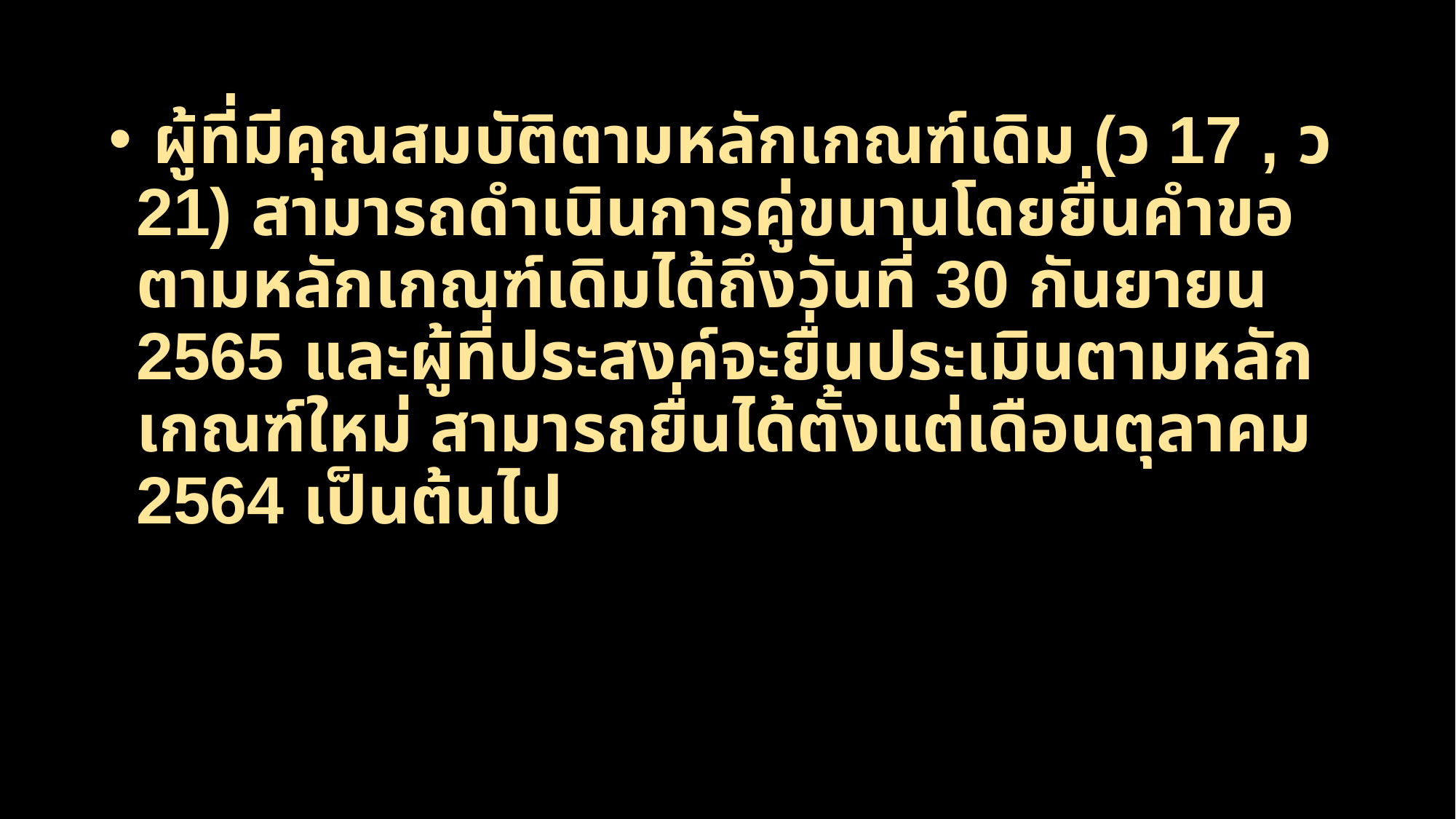

ผู้ที่มีคุณสมบัติตามหลักเกณฑ์เดิม (ว 17 , ว 21) สามารถดำเนินการคู่ขนานโดยยื่นคำขอตามหลักเกณฑ์เดิมได้ถึงวันที่ 30 กันยายน 2565 และผู้ที่ประสงค์จะยื่นประเมินตามหลักเกณฑ์ใหม่ สามารถยื่นได้ตั้งแต่เดือนตุลาคม 2564 เป็นต้นไป